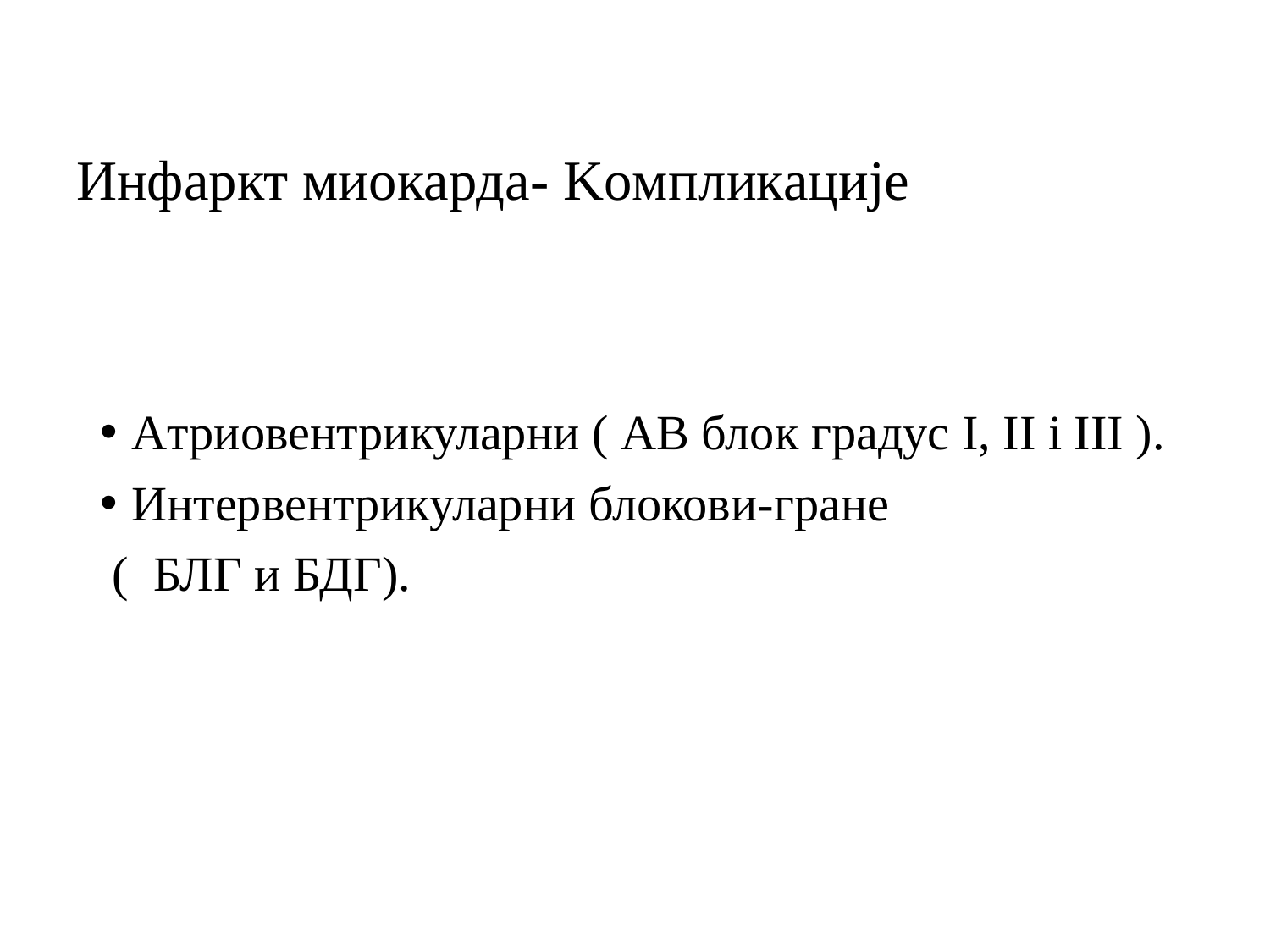

# Инфаркт миокарда- Koмпликације

Aтриовентрикуларни ( AВ блок градус I, II i III ).
Интервентрикуларни блокови-гране
 (  БЛГ и БДГ).